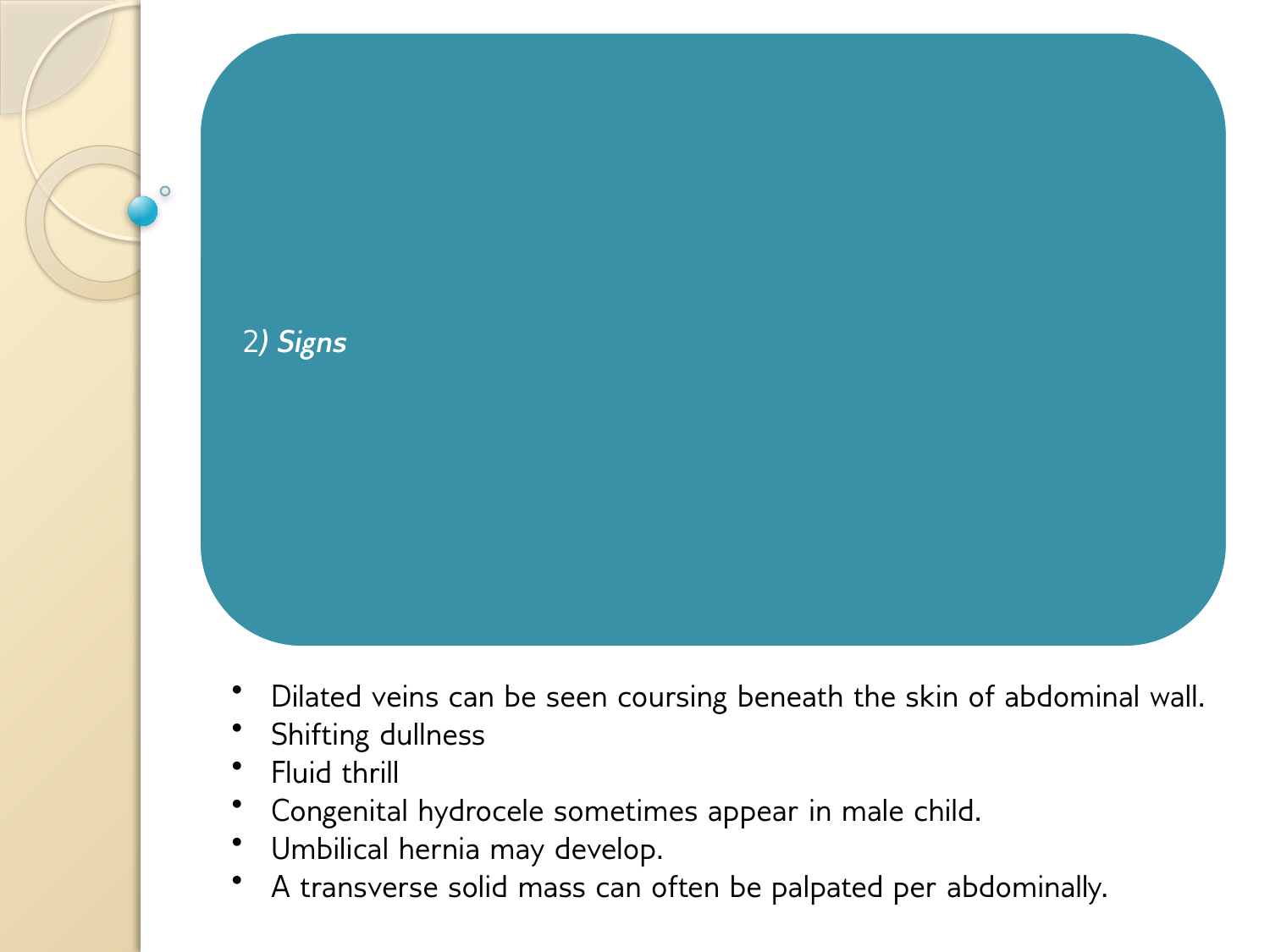

2) Signs
Dilated veins can be seen coursing beneath the skin of abdominal wall.
Shifting dullness
Fluid thrill
Congenital hydrocele sometimes appear in male child.
Umbilical hernia may develop.
A transverse solid mass can often be palpated per abdominally.